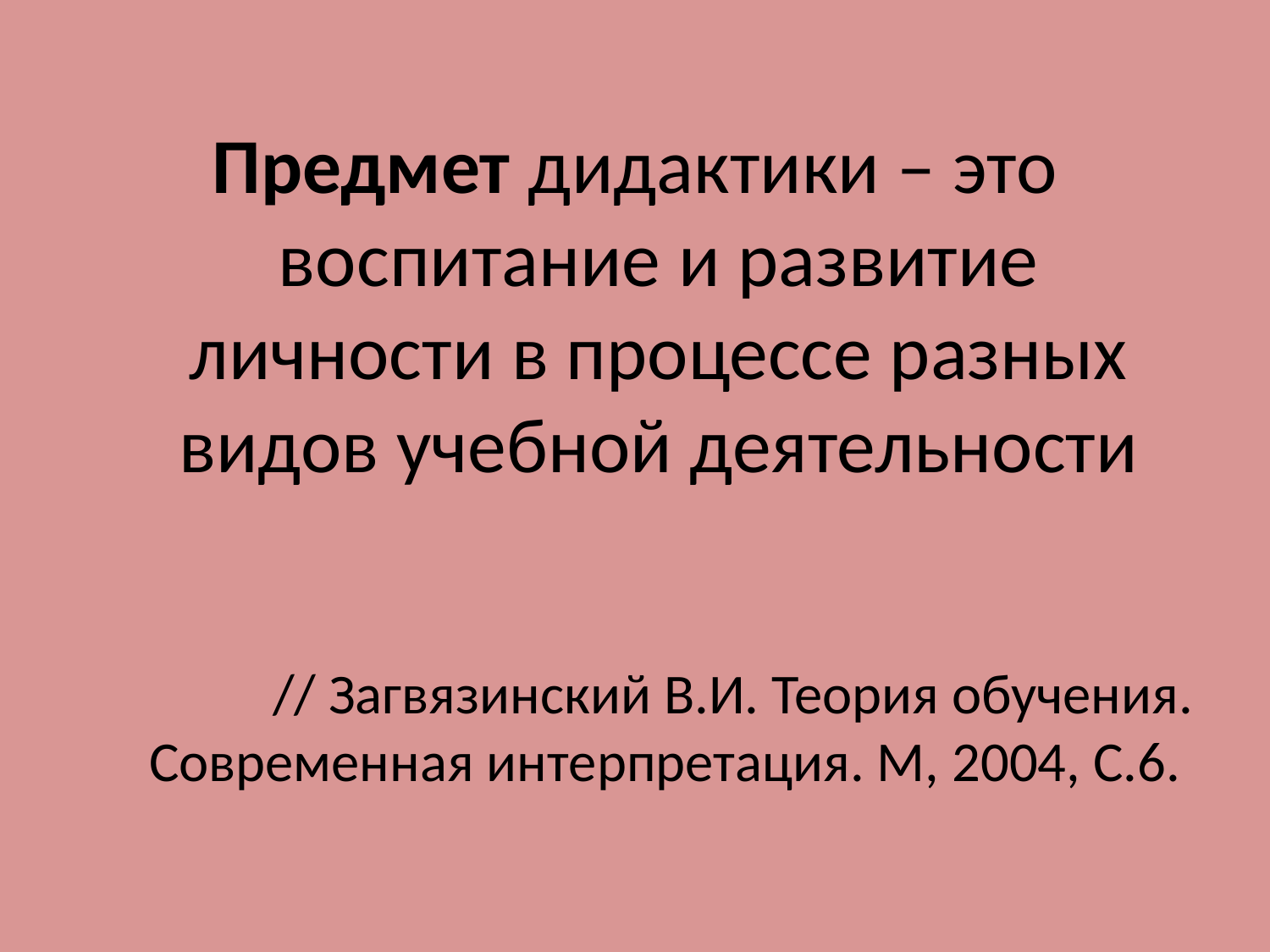

Предмет дидактики – это воспитание и развитие личности в процессе разных видов учебной деятельности

// Загвязинский В.И. Теория обучения. Современная интерпретация. М, 2004, С.6.